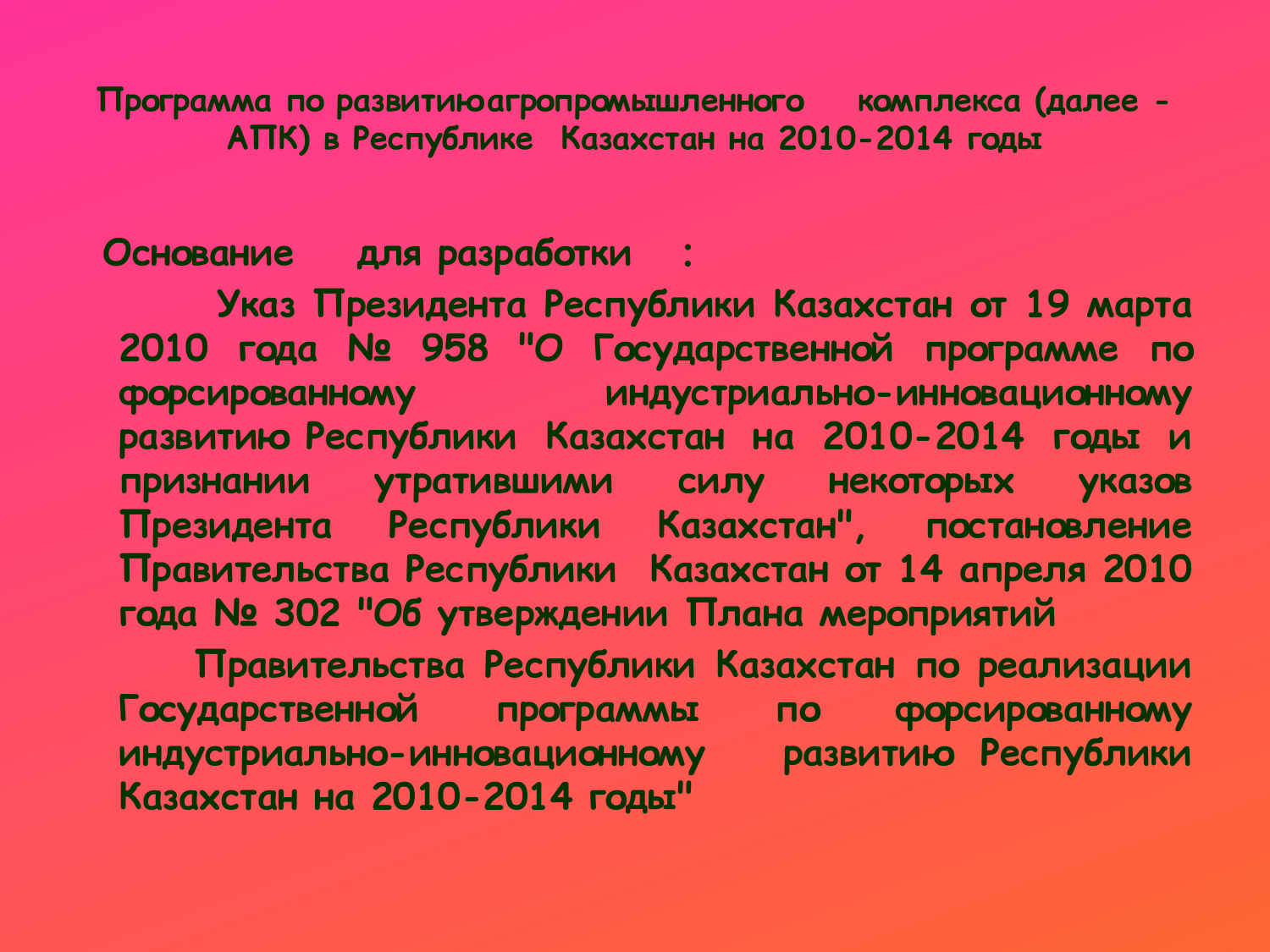

# Программа по развитию агропромышленного    комплекса (далее - АПК) в Республике  Казахстан на 2010-2014 годы
   Основание    для разработки   :
        Указ Президента Республики Казахстан от 19 марта 2010 года № 958 "О Государственной программе по форсированному индустриально-инновационному развитию Республики Казахстан на 2010-2014 годы и признании утратившими силу некоторых указов Президента Республики Казахстан", постановление Правительства Республики  Казахстан от 14 апреля 2010 года № 302 "Об утверждении Плана мероприятий
      Правительства Республики Казахстан по реализации Государственной программы по форсированному индустриально-инновационному  развитию Республики Казахстан на 2010-2014 годы"